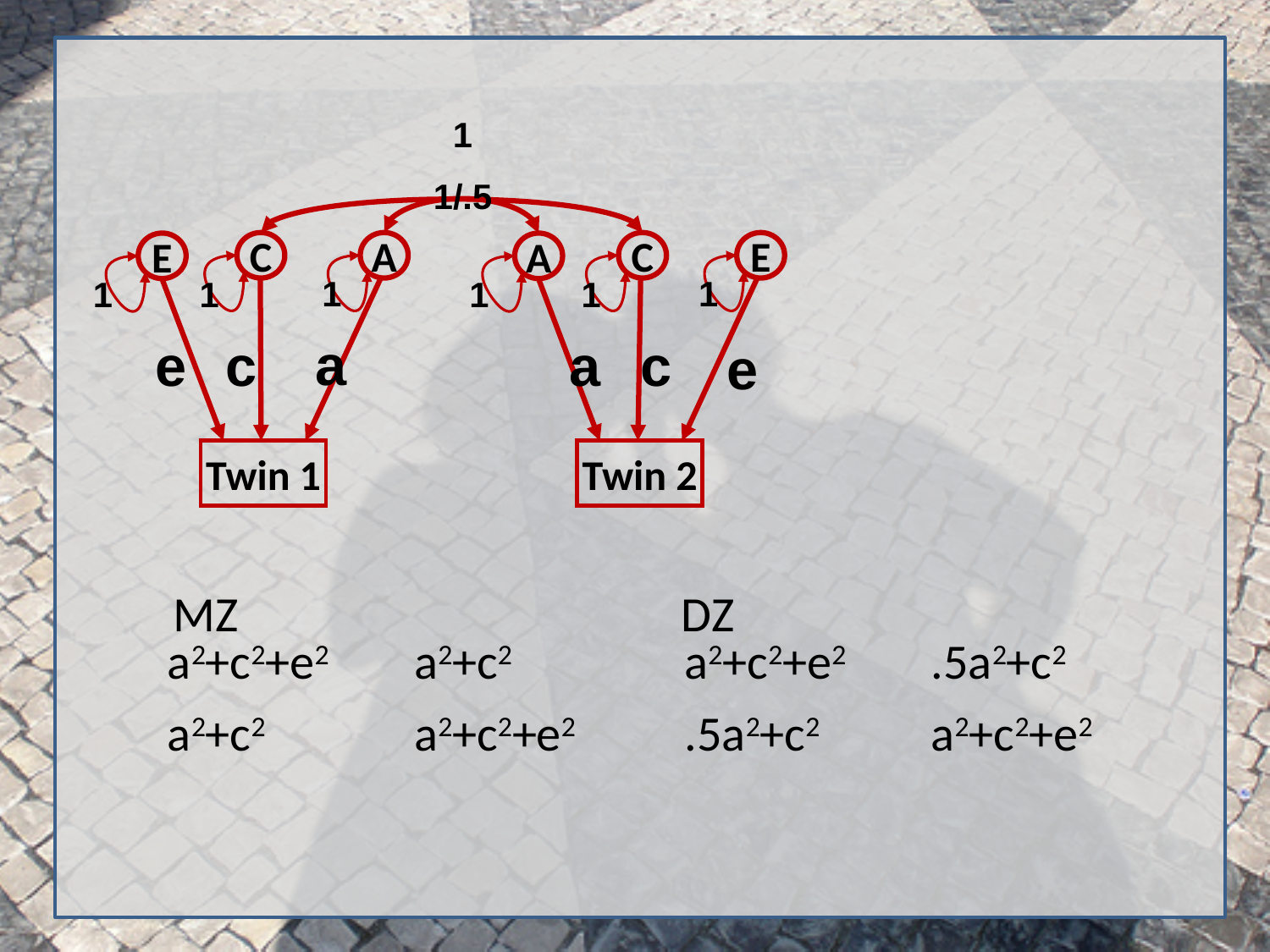

1
1/.5
C
A
C
E
E
A
1
1
1
1
1
1

a
e
c
a
c
e
Twin 1
Twin 2
MZ				DZ
| a2+c2+e2 | a2+c2 |
| --- | --- |
| a2+c2 | a2+c2+e2 |
| a2+c2+e2 | .5a2+c2 |
| --- | --- |
| .5a2+c2 | a2+c2+e2 |